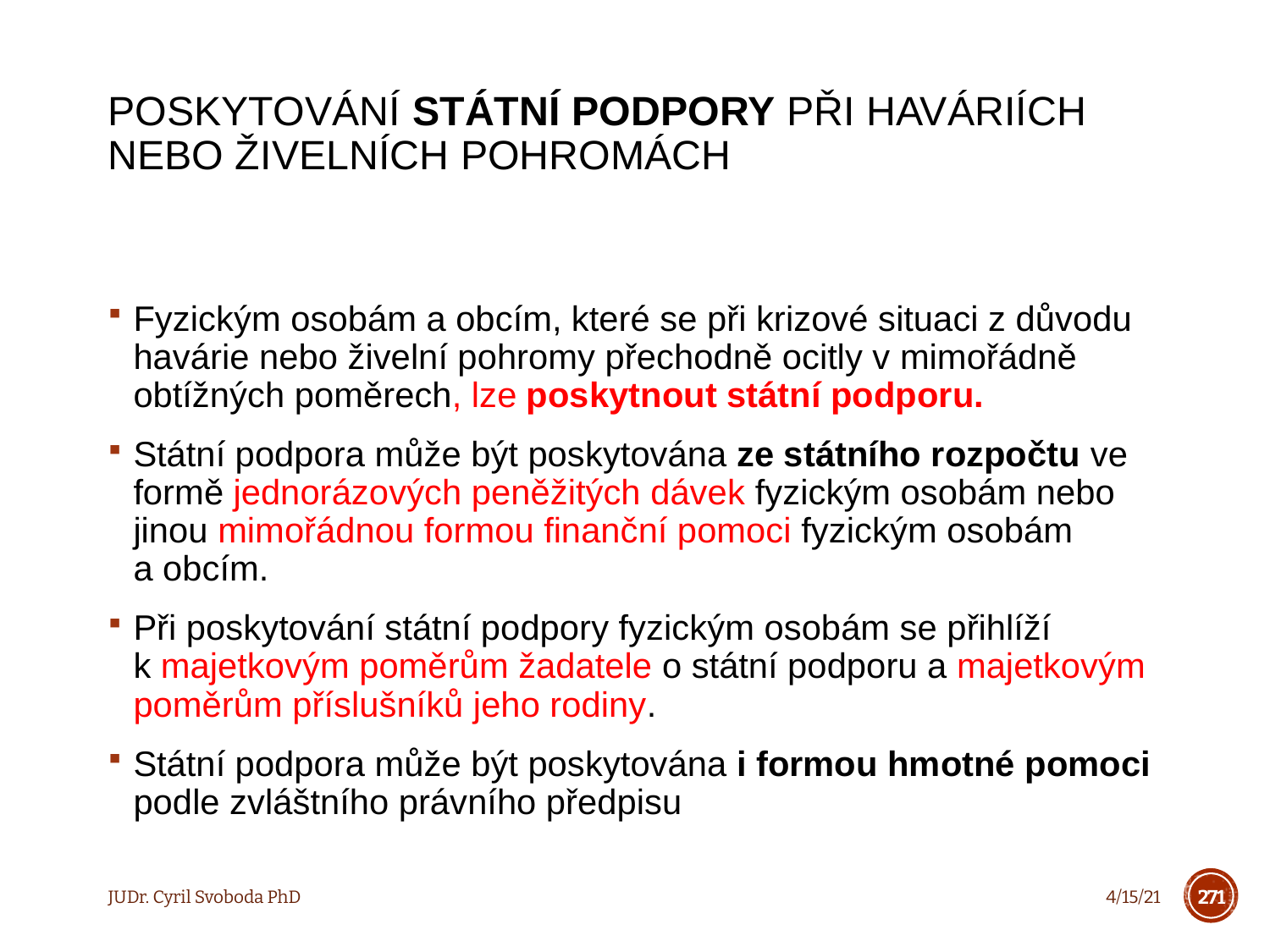

# Poskytování státní podpory při haváriích nebo živelních pohromách
Fyzickým osobám a obcím, které se při krizové situaci z důvodu havárie nebo živelní pohromy přechodně ocitly v mimořádně obtížných poměrech, lze poskytnout státní podporu.
Státní podpora může být poskytována ze státního rozpočtu ve formě jednorázových peněžitých dávek fyzickým osobám nebo jinou mimořádnou formou finanční pomoci fyzickým osobám a obcím.
Při poskytování státní podpory fyzickým osobám se přihlíží k majetkovým poměrům žadatele o státní podporu a majetkovým poměrům příslušníků jeho rodiny.
Státní podpora může být poskytována i formou hmotné pomoci podle zvláštního právního předpisu
JUDr. Cyril Svoboda PhD
4/15/21
271